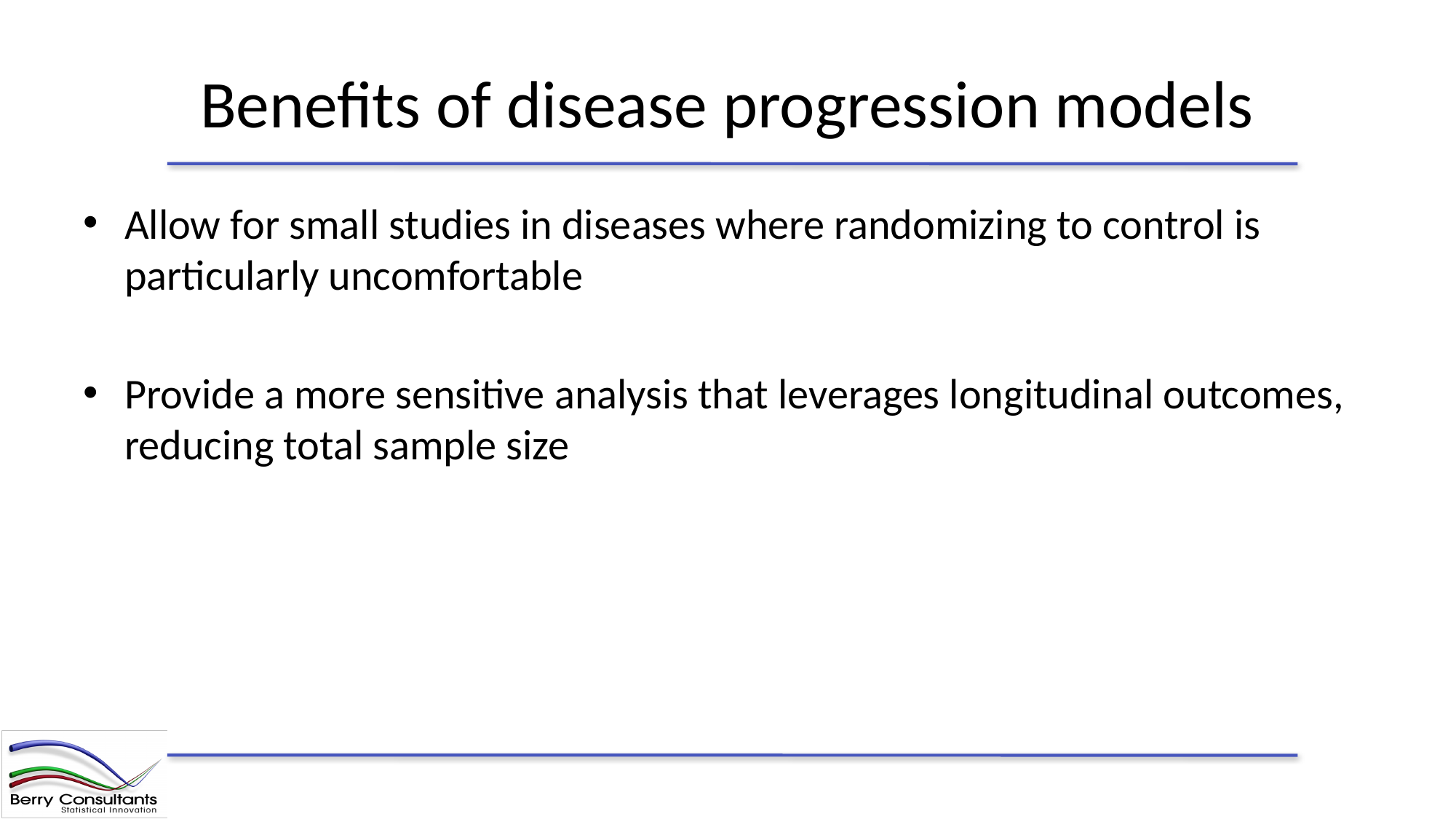

# Benefits of disease progression models
Allow for small studies in diseases where randomizing to control is particularly uncomfortable

Provide a more sensitive analysis that leverages longitudinal outcomes, reducing total sample size